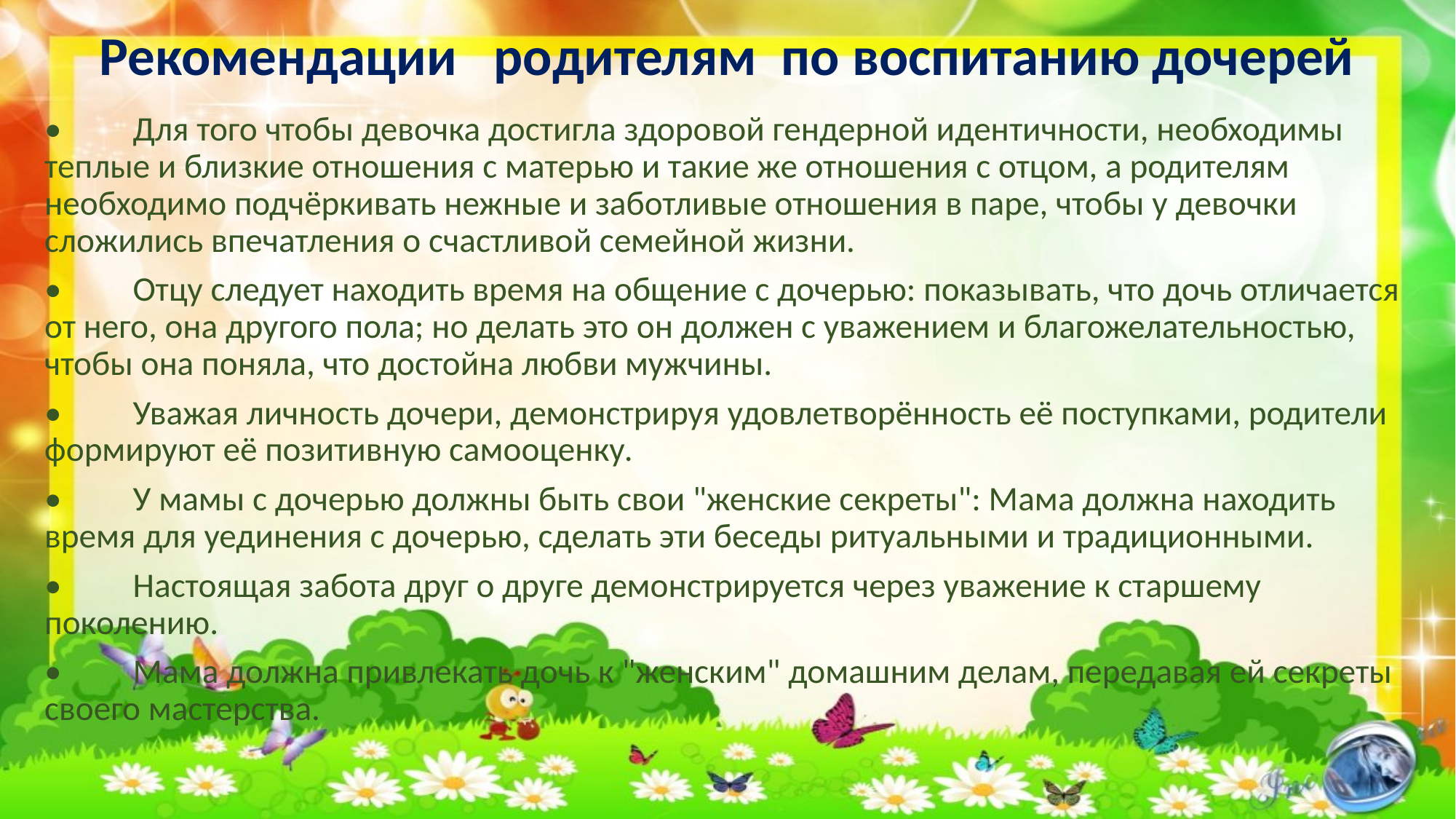

# Рекомендации   родителям  по воспитанию дочерей
•	Для того чтобы девочка достигла здоровой гендерной идентичности, необходимы теплые и близкие отношения с матерью и такие же отношения с отцом, а родителям необходимо подчёркивать нежные и заботливые отношения в паре, чтобы у девочки сложились впечатления о счастливой семейной жизни.
•	Отцу следует находить время на общение с дочерью: показывать, что дочь отличается от него, она другого пола; но делать это он должен с уважением и благожелательностью, чтобы она поняла, что достойна любви мужчины.
•	Уважая личность дочери, демонстрируя удовлетворённость её поступками, родители формируют её позитивную самооценку.
•	У мамы с дочерью должны быть свои "женские секреты": Мама должна находить время для уединения с дочерью, сделать эти беседы ритуальными и традиционными.
•	Настоящая забота друг о друге демонстрируется через уважение к старшему поколению.
•	Мама должна привлекать дочь к "женским" домашним делам, передавая ей секреты своего мастерства.